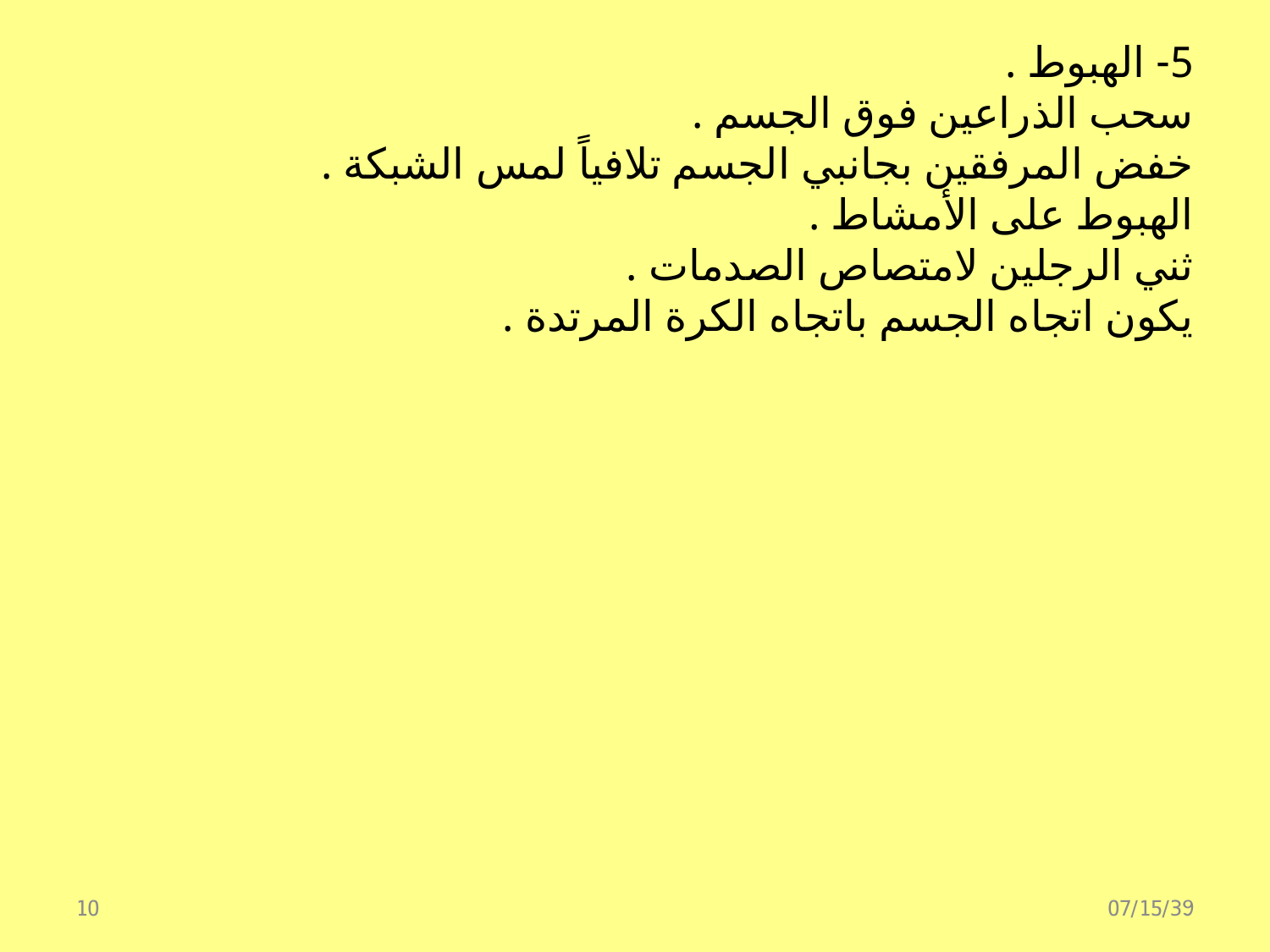

# 5- الهبوط . سحب الذراعين فوق الجسم . خفض المرفقين بجانبي الجسم تلافياً لمس الشبكة . الهبوط على الأمشاط . ثني الرجلين لامتصاص الصدمات . يكون اتجاه الجسم باتجاه الكرة المرتدة .
10
07/15/39